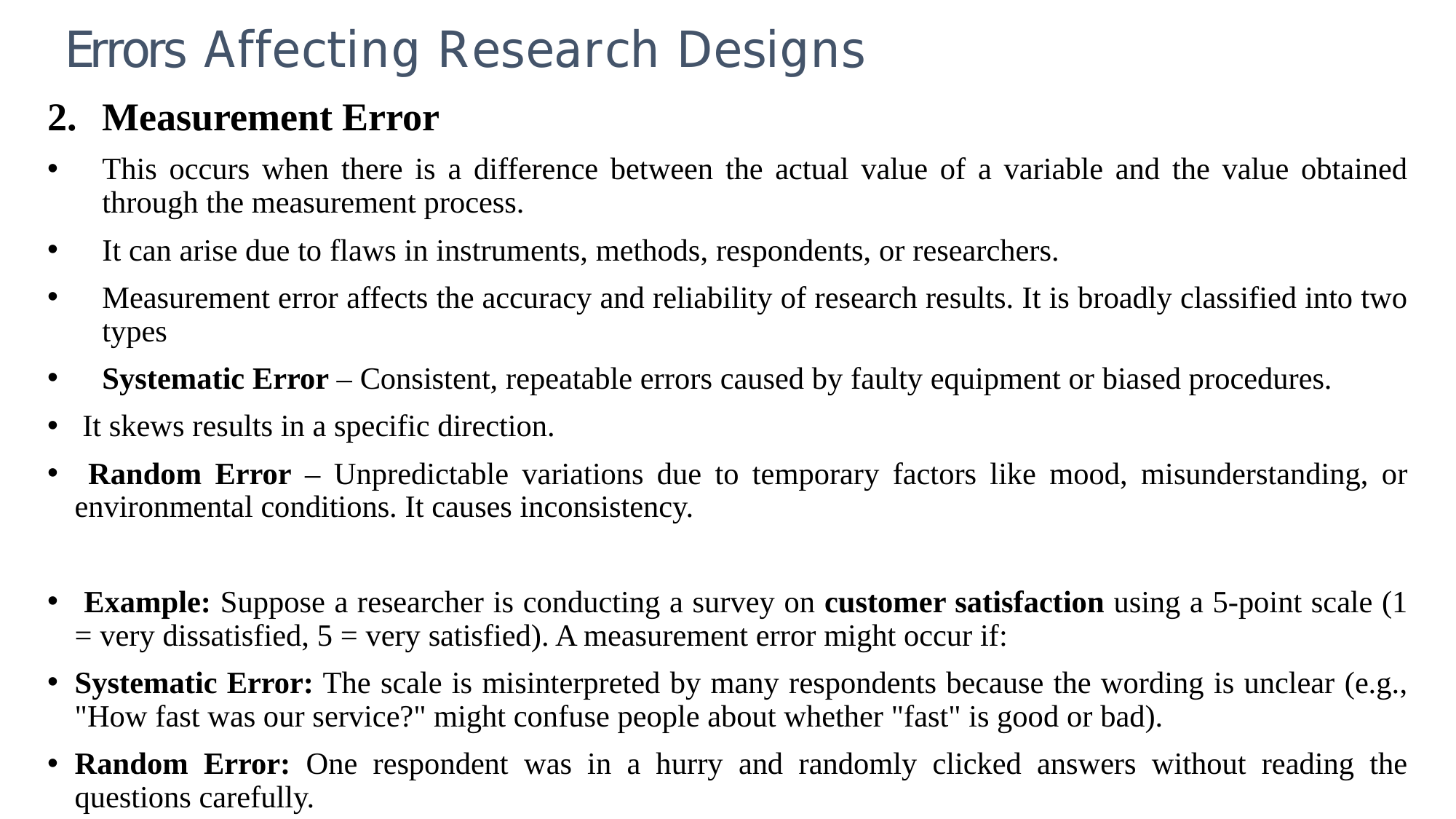

# Errors Affecting Research Designs
Measurement Error
This occurs when there is a difference between the actual value of a variable and the value obtained through the measurement process.
It can arise due to flaws in instruments, methods, respondents, or researchers.
Measurement error affects the accuracy and reliability of research results. It is broadly classified into two types
Systematic Error – Consistent, repeatable errors caused by faulty equipment or biased procedures.
 It skews results in a specific direction.
 Random Error – Unpredictable variations due to temporary factors like mood, misunderstanding, or environmental conditions. It causes inconsistency.

 Example: Suppose a researcher is conducting a survey on customer satisfaction using a 5-point scale (1 = very dissatisfied, 5 = very satisfied). A measurement error might occur if:
Systematic Error: The scale is misinterpreted by many respondents because the wording is unclear (e.g., "How fast was our service?" might confuse people about whether "fast" is good or bad).
Random Error: One respondent was in a hurry and randomly clicked answers without reading the questions carefully.